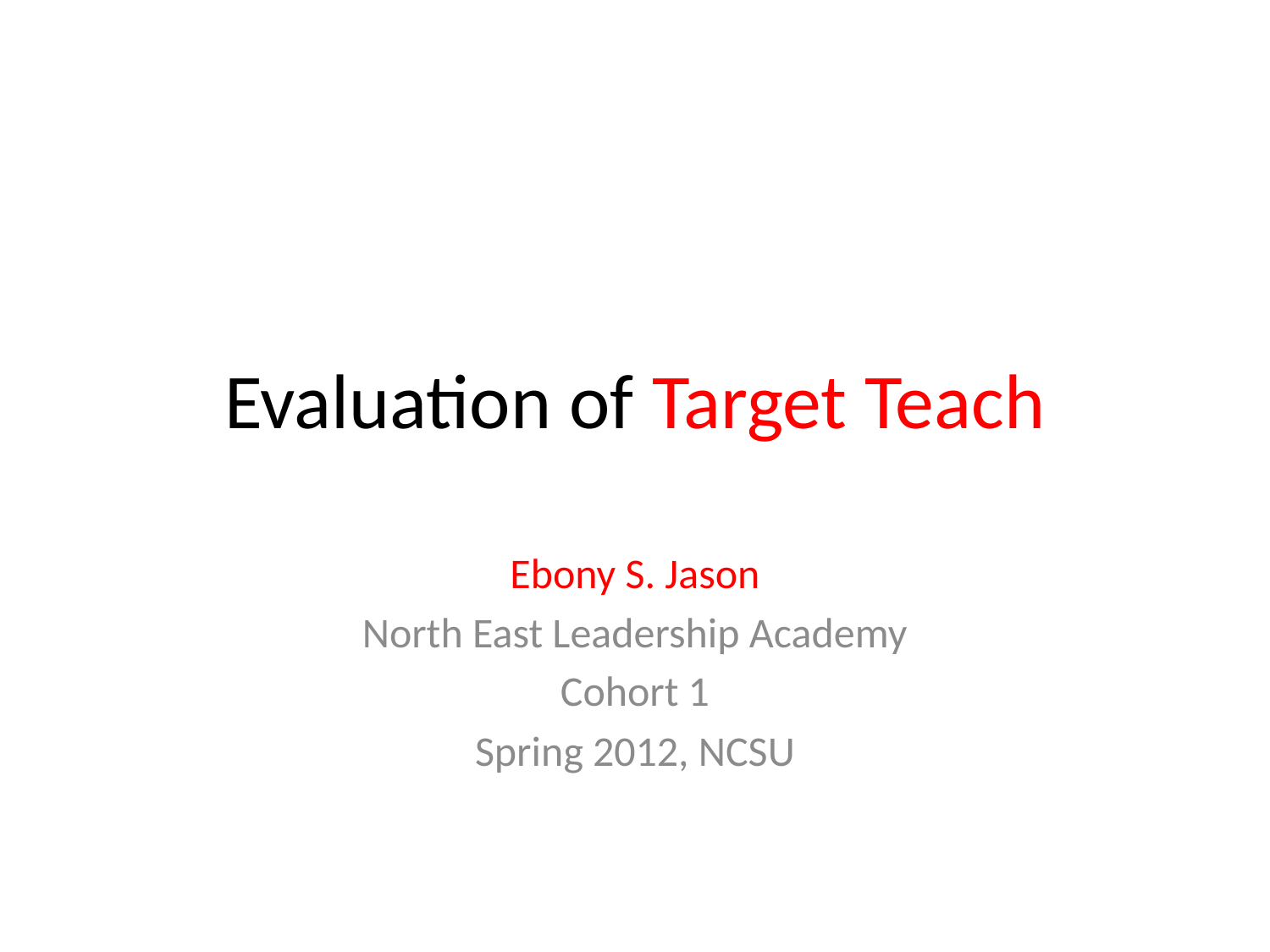

# Evaluation of Target Teach
Ebony S. Jason
North East Leadership Academy
Cohort 1
Spring 2012, NCSU